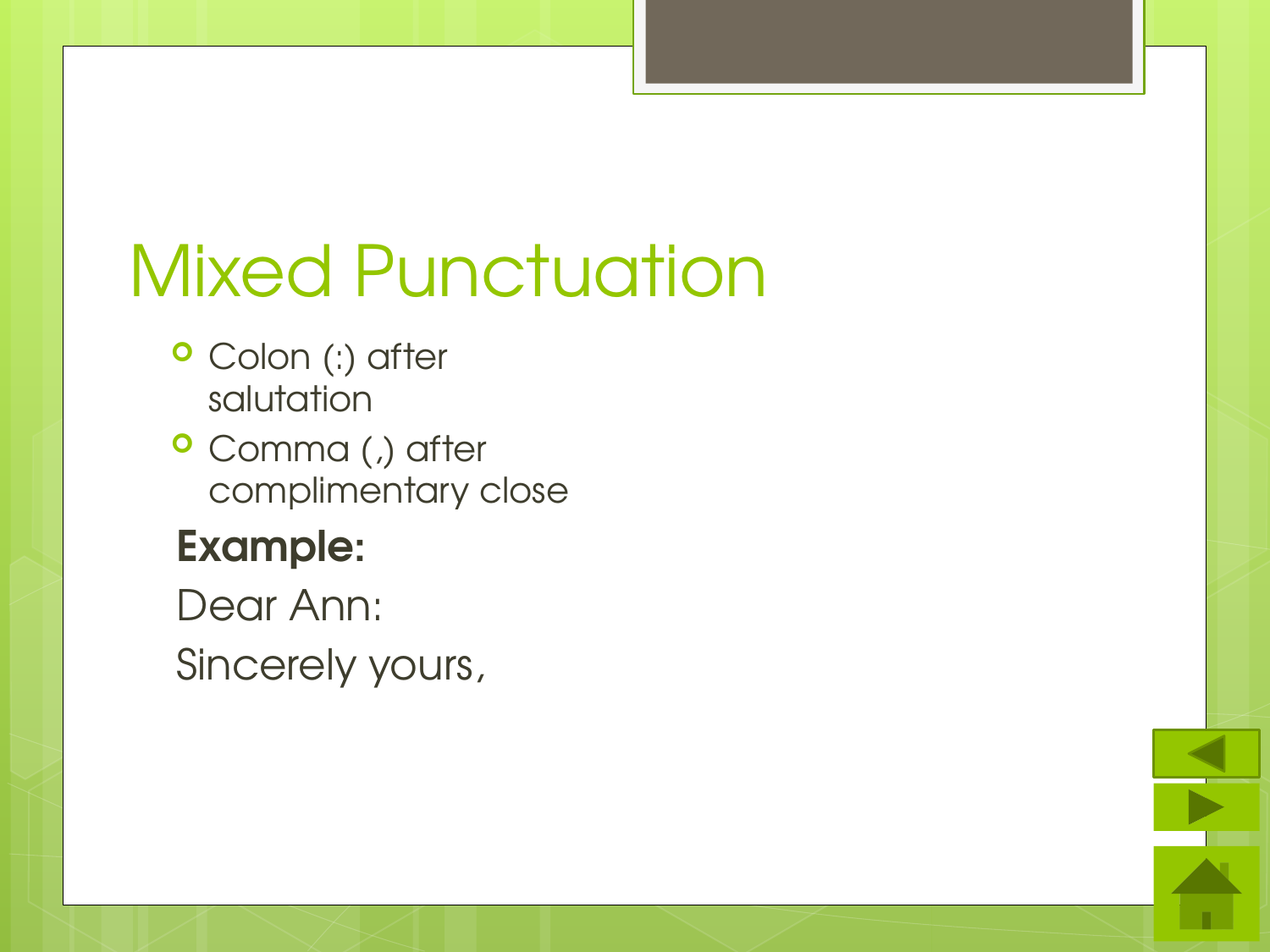

# Mixed Punctuation
Colon (:) after salutation
Comma (,) after complimentary close
Example:
Dear Ann:
Sincerely yours,